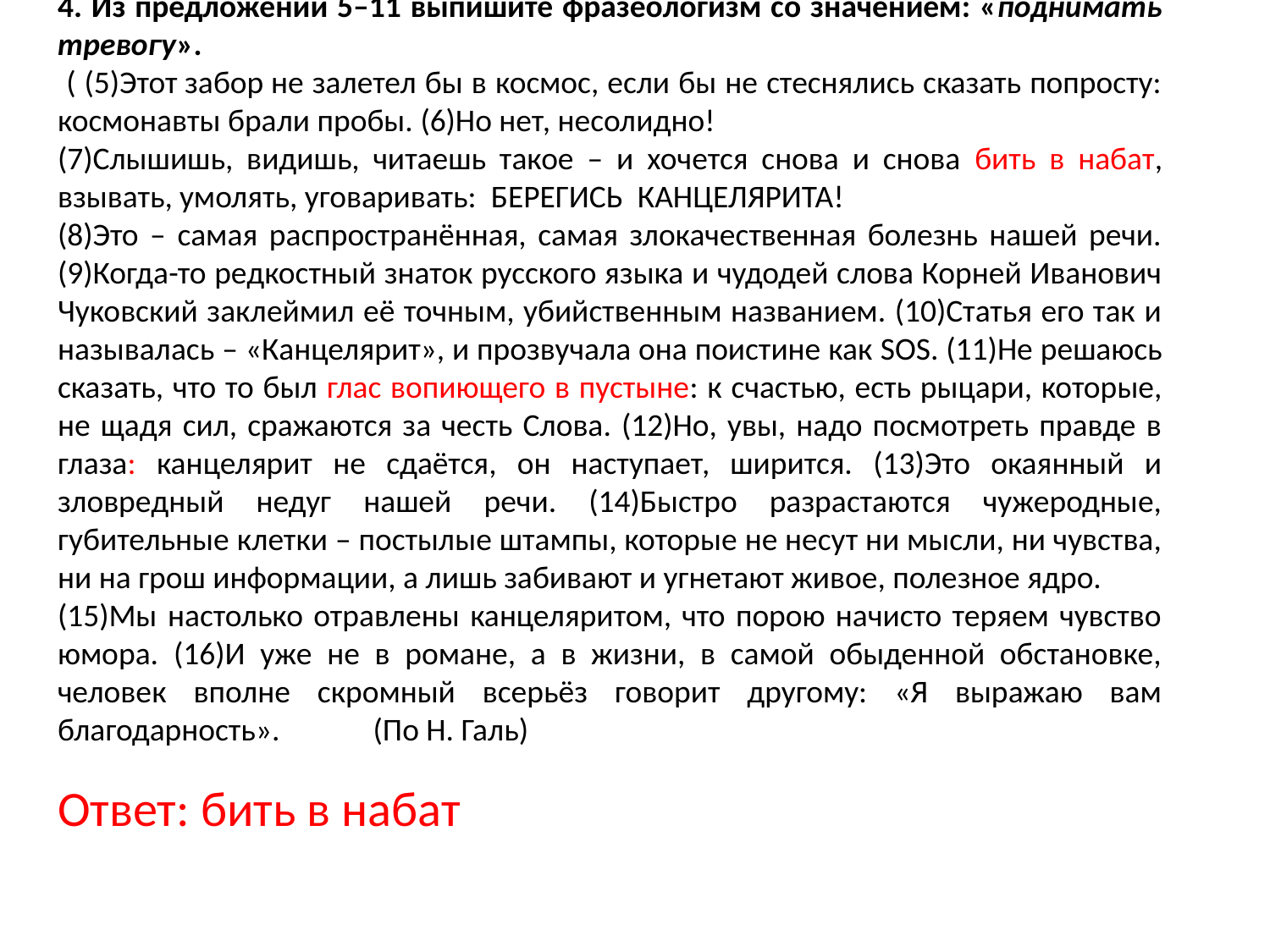

4. Из предложений 5–11 выпишите фразеологизм со значением: «поднимать тревогу».
 ( (5)Этот забор не залетел бы в космос, если бы не стеснялись сказать попросту: космонавты брали пробы. (6)Но нет, несолидно!
(7)Слышишь, видишь, читаешь такое – и хочется снова и снова бить в набат, взывать, умолять, уговаривать:  БЕРЕГИСЬ  КАНЦЕЛЯРИТА!
(8)Это – самая распространённая, самая злокачественная болезнь нашей речи. (9)Когда-то редкостный знаток русского языка и чудодей слова Корней Иванович Чуковский заклеймил её точным, убийственным названием. (10)Статья его так и называлась – «Канцелярит», и прозвучала она поистине как SOS. (11)Не решаюсь сказать, что то был глас вопиющего в пустыне: к счастью, есть рыцари, которые, не щадя сил, сражаются за честь Слова. (12)Но, увы, надо посмотреть правде в глаза: канцелярит не сдаётся, он наступает, ширится. (13)Это окаянный и зловредный недуг нашей речи. (14)Быстро разрастаются чужеродные, губительные клетки – постылые штампы, которые не несут ни мысли, ни чувства, ни на грош информации, а лишь забивают и угнетают живое, полезное ядро.
(15)Мы настолько отравлены канцеляритом, что порою начисто теряем чувство юмора. (16)И уже не в романе, а в жизни, в самой обыденной обстановке, человек вполне скромный всерьёз говорит другому: «Я выражаю вам благодарность».             (По Н. Галь)

Ответ: бить в набат